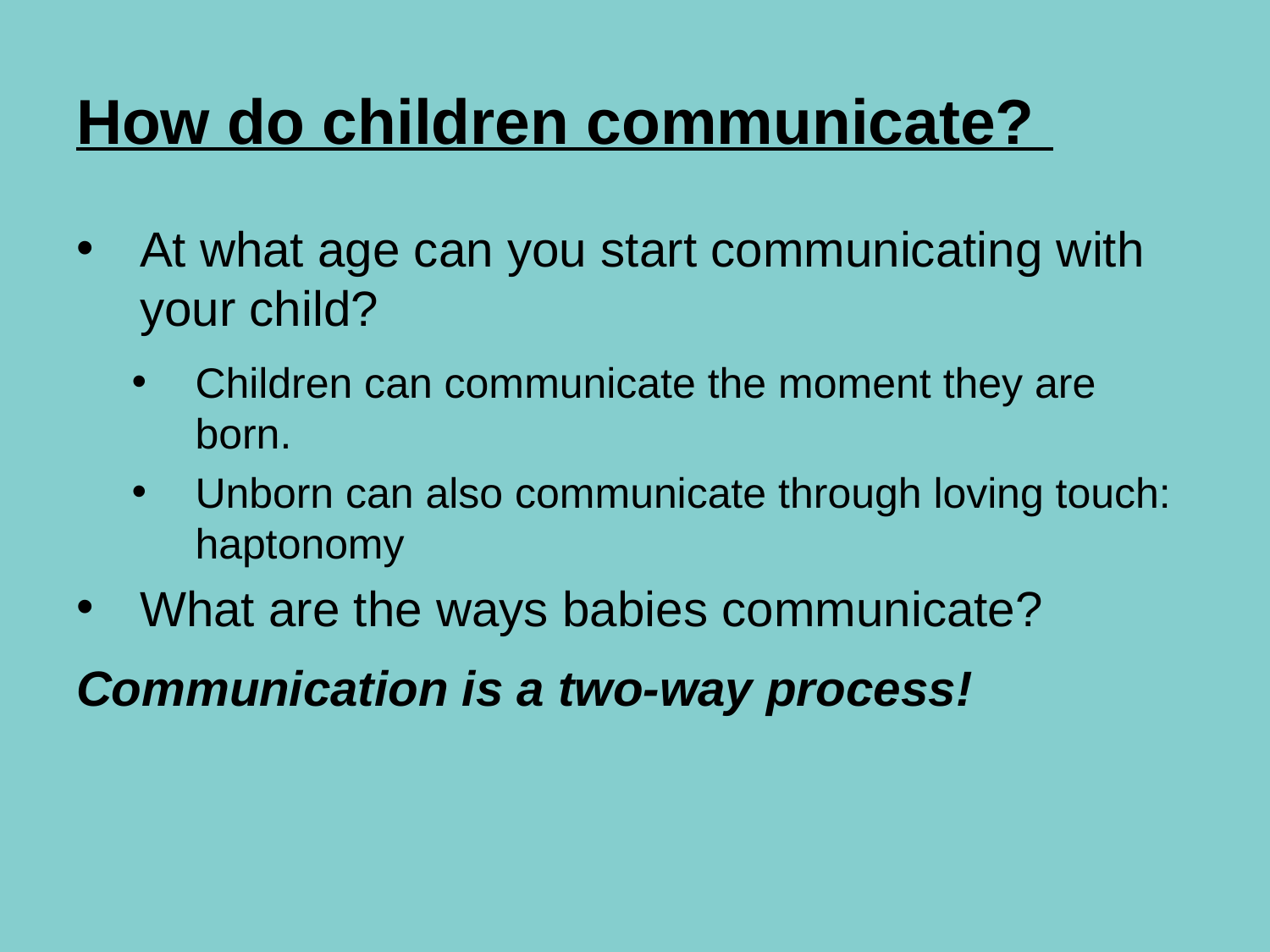

# How do children communicate?
At what age can you start communicating with your child?
Children can communicate the moment they are born.
Unborn can also communicate through loving touch: haptonomy
What are the ways babies communicate?
Communication is a two-way process!